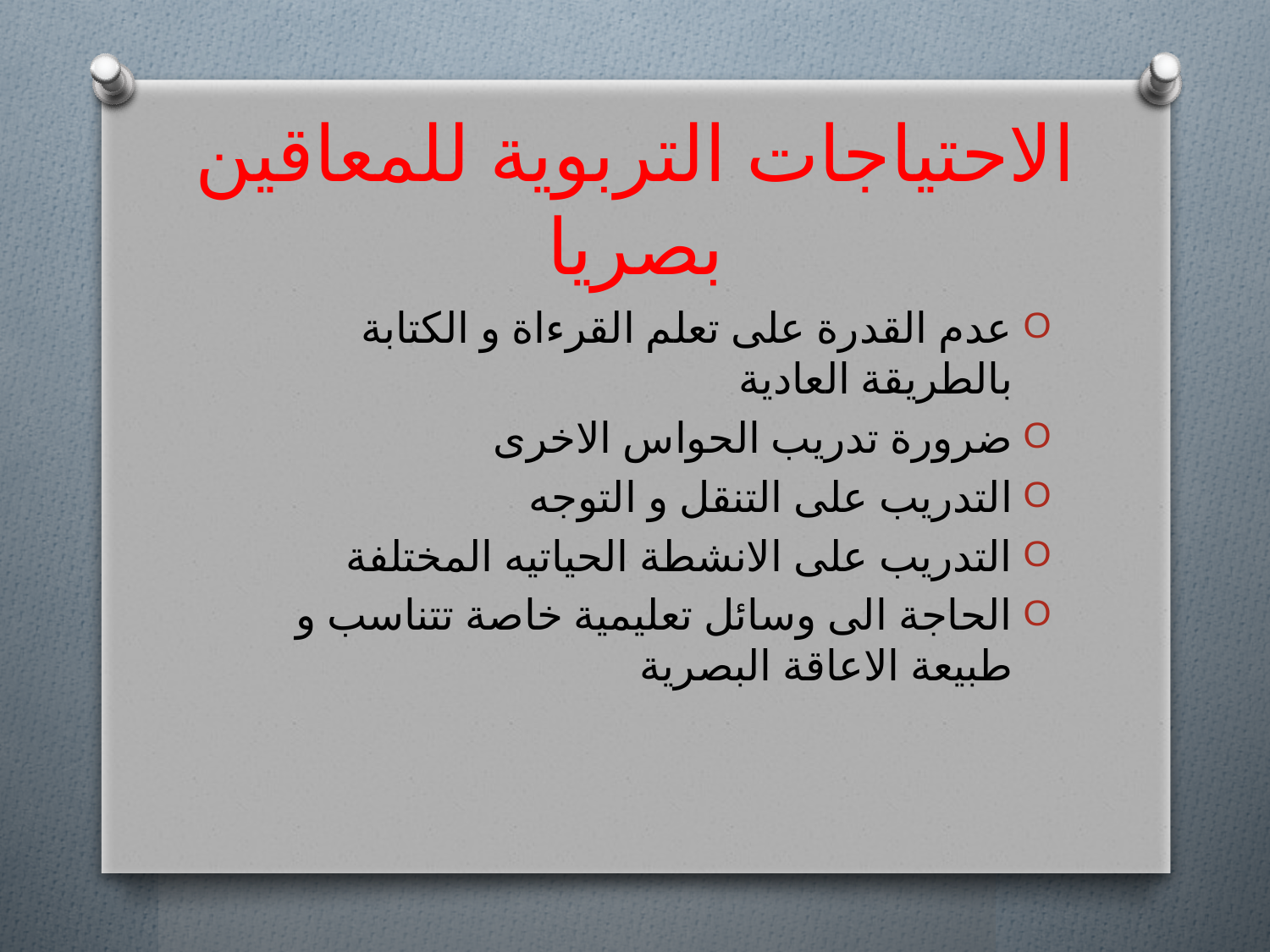

# الاحتياجات التربوية للمعاقين بصريا
عدم القدرة على تعلم القرءاة و الكتابة بالطريقة العادية
ضرورة تدريب الحواس الاخرى
التدريب على التنقل و التوجه
التدريب على الانشطة الحياتيه المختلفة
الحاجة الى وسائل تعليمية خاصة تتناسب و طبيعة الاعاقة البصرية